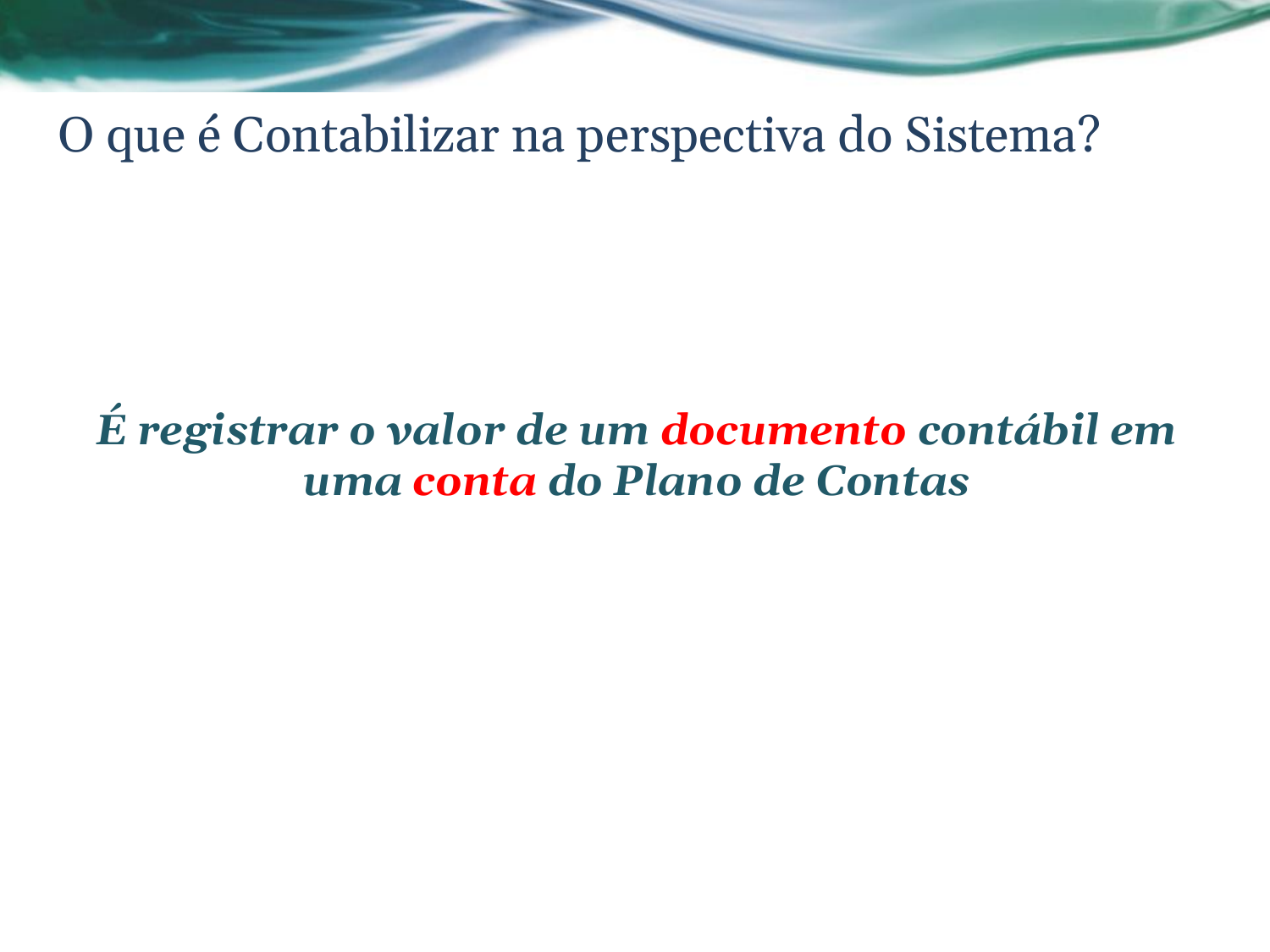

# O que é Contabilizar na perspectiva do Sistema?
É registrar o valor de um documento contábil em uma conta do Plano de Contas